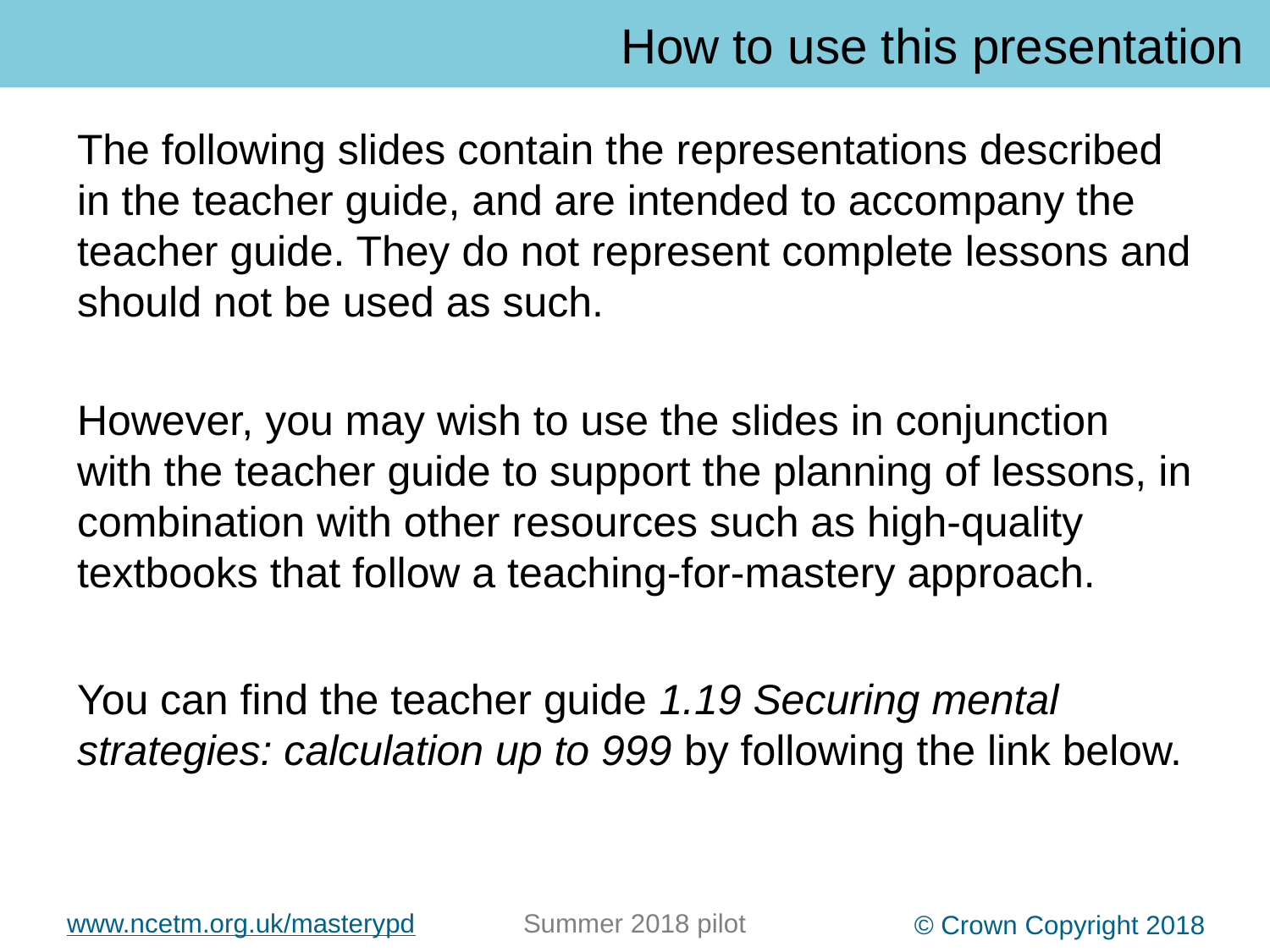

How to use this presentation
You can find the teacher guide 1.19 Securing mental strategies: calculation up to 999 by following the link below.